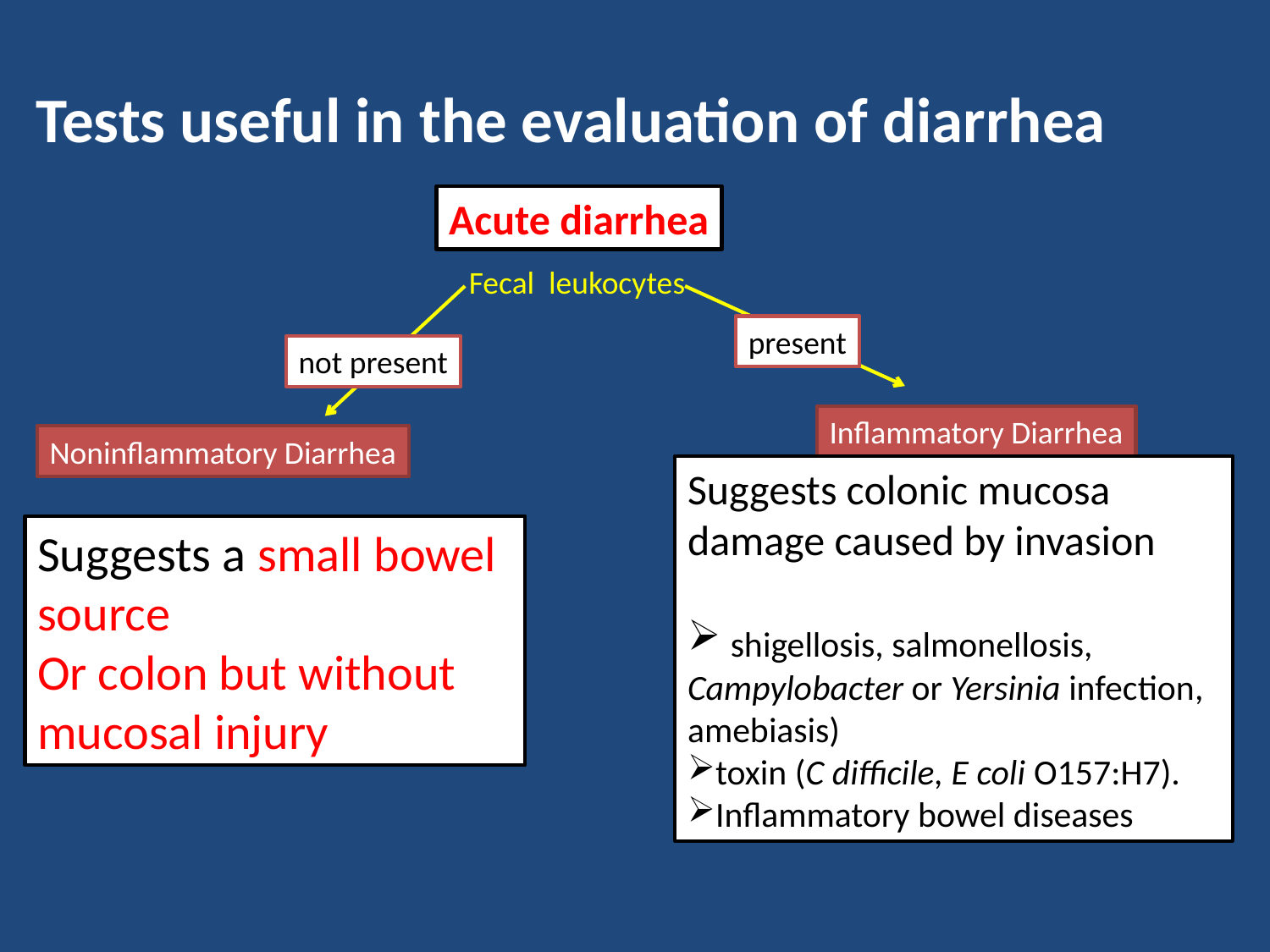

Tests useful in the evaluation of diarrhea
Acute diarrhea
Fecal  leukocytes
present
not present
Inflammatory Diarrhea
Noninflammatory Diarrhea
Suggests colonic mucosa damage caused by invasion

 shigellosis, salmonellosis, Campylobacter or Yersinia infection, amebiasis)
toxin (C difficile, E coli O157:H7).
Inflammatory bowel diseases
Suggests a small bowel source
Or colon but without mucosal injury